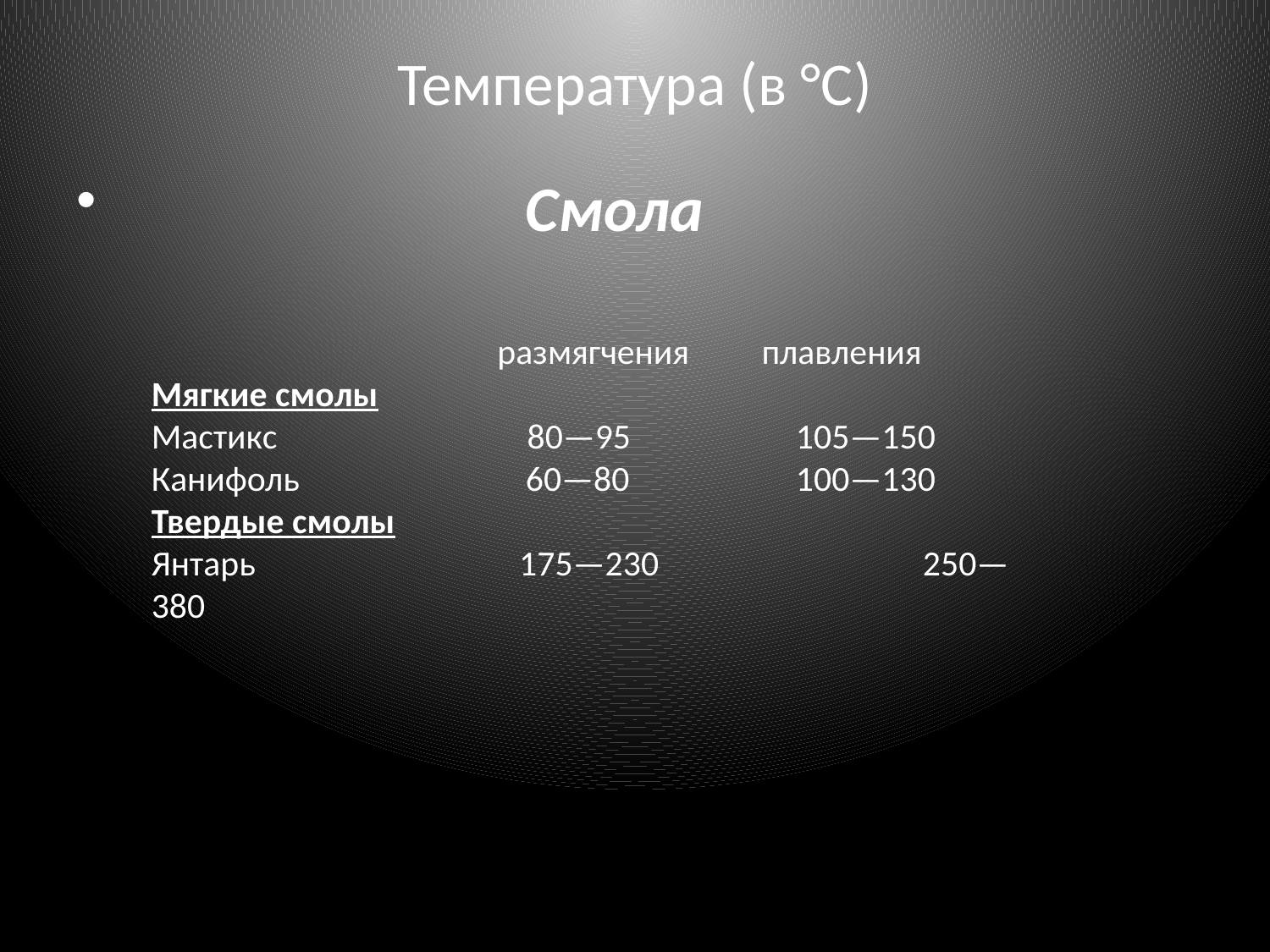

# Температура (в °С)

                          Смола

                                           размягчения         плавления
Мягкие смолы
Мастикс	                               80—95	                 105—150
Канифоль	               60—80	                 100—130
Твердые смолы
Янтарь	                              175—230	                 250—380